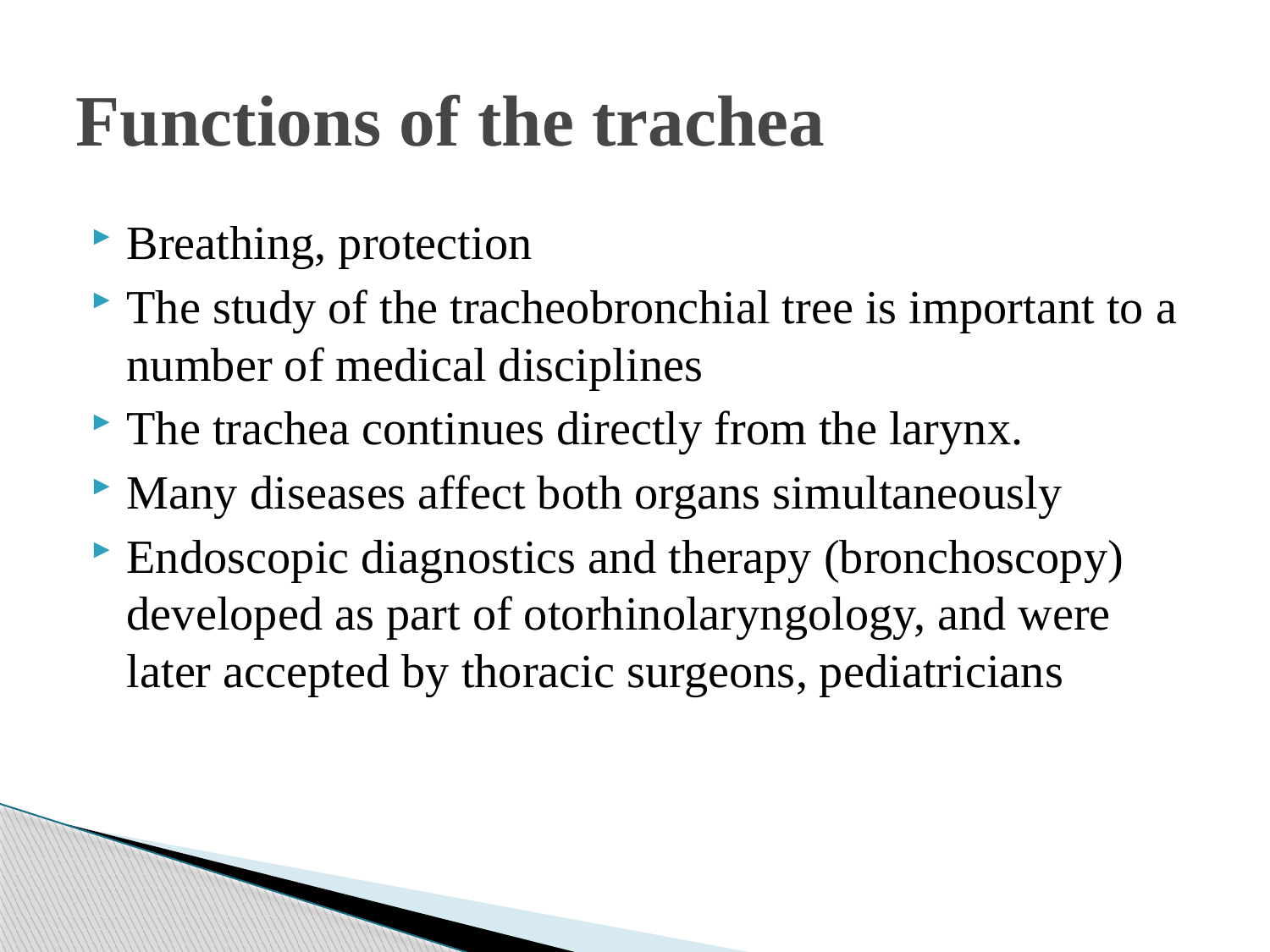

# Functions of the trachea
Breathing, protection
The study of the tracheobronchial tree is important to a number of medical disciplines
The trachea continues directly from the larynx.
Many diseases affect both organs simultaneously
Endoscopic diagnostics and therapy (bronchoscopy) developed as part of otorhinolaryngology, and were later accepted by thoracic surgeons, pediatricians